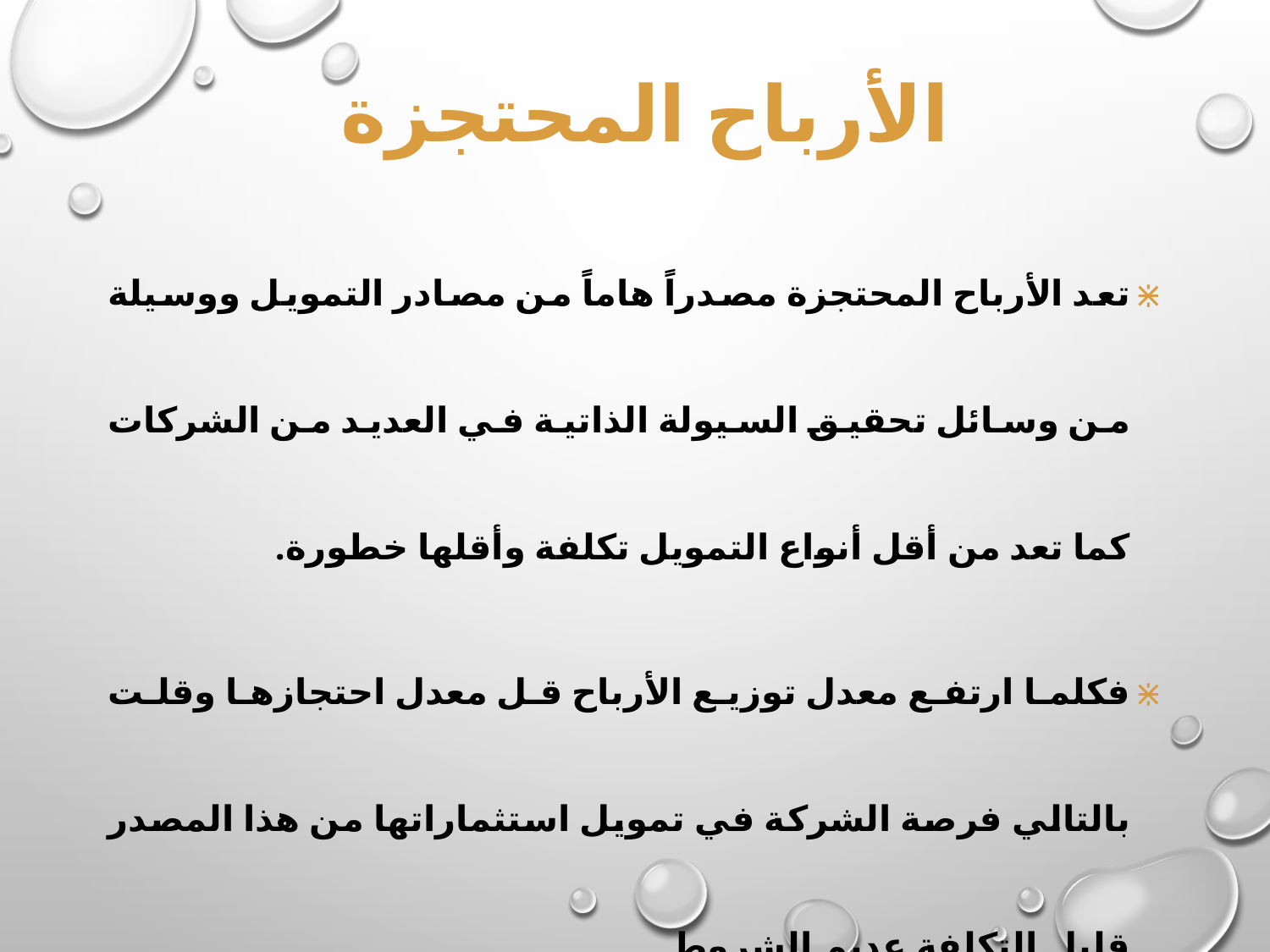

# الأرباح المحتجزة
تعد الأرباح المحتجزة مصدراً هاماً من مصادر التمويل ووسيلة من وسائل تحقيق السيولة الذاتية في العديد من الشركات كما تعد من أقل أنواع التمويل تكلفة وأقلها خطورة.
فكلما ارتفع معدل توزيع الأرباح قل معدل احتجازها وقلت بالتالي فرصة الشركة في تمويل استثماراتها من هذا المصدر قليل التكلفة عديم الشروط.